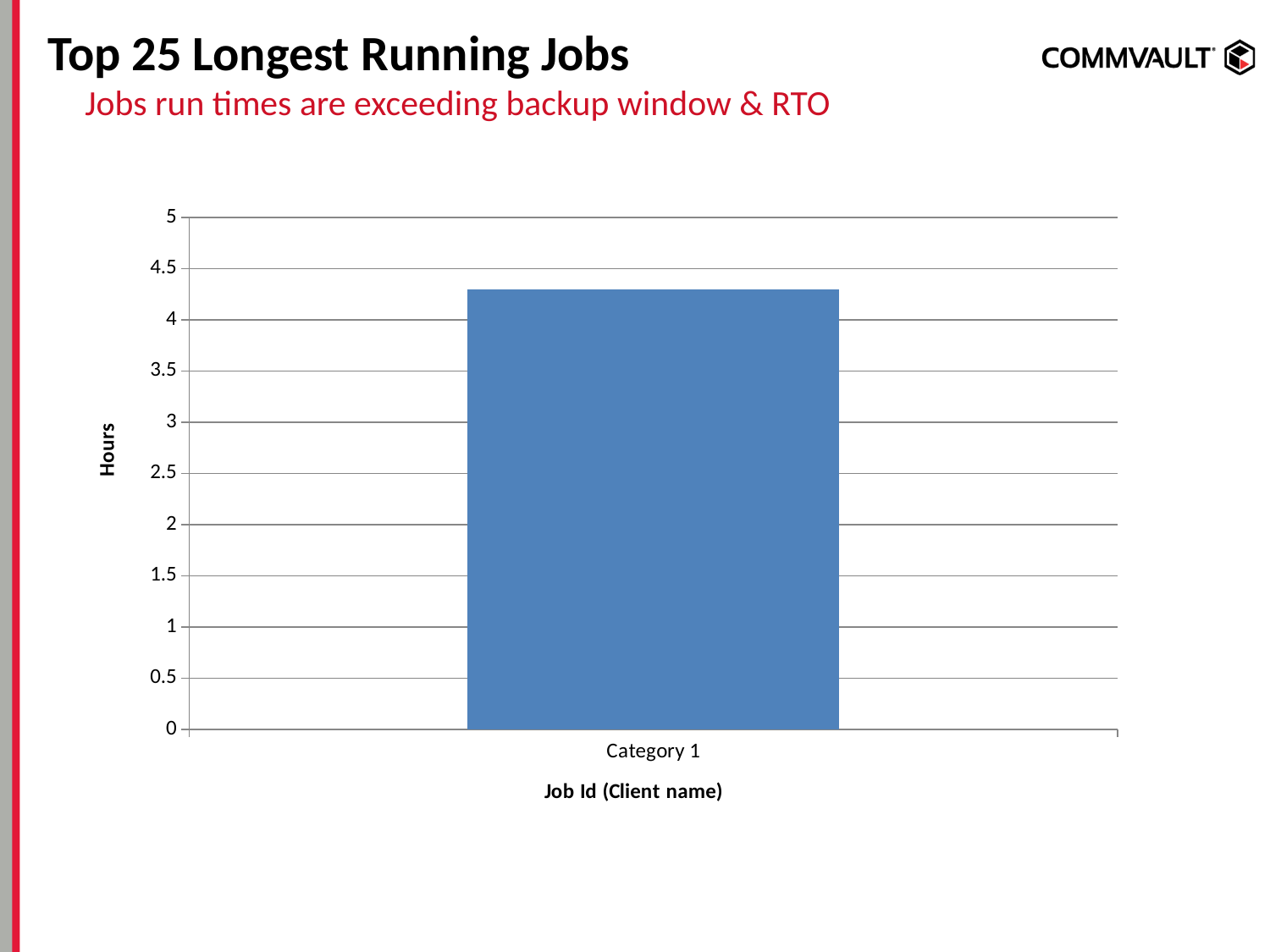

# Top 25 Longest Running Jobs
Jobs run times are exceeding backup window & RTO

### Chart

| Category | Series 1 |
|---|---|
| Category 1 | 4.3 |